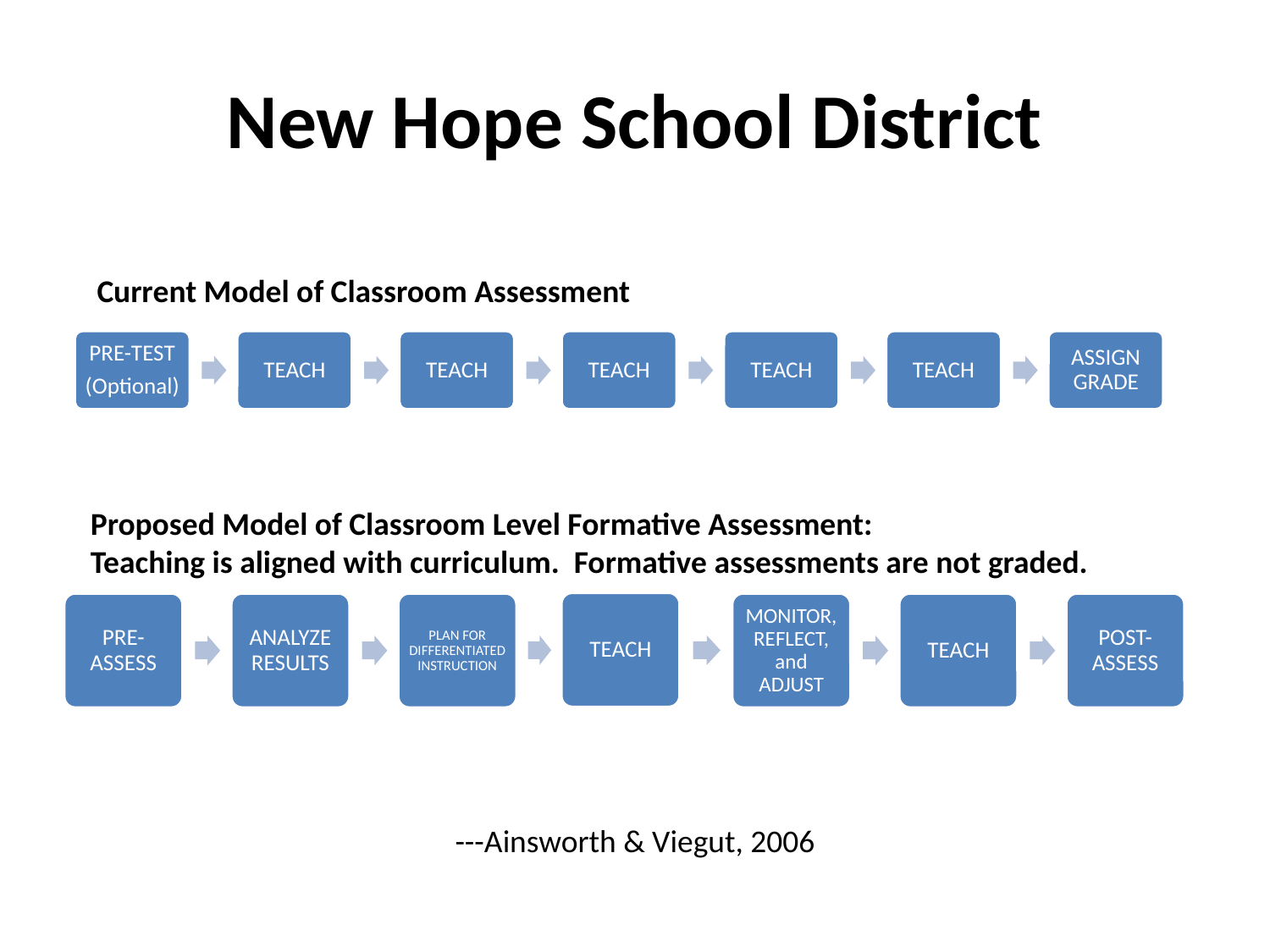

# New Hope School District
Current Model of Classroom Assessment
PRE-TEST
(Optional)

TEACH

TEACH

TEACH

TEACH

TEACH

ASSIGN GRADE

  Proposed Model of Classroom Level Formative Assessment:
  Teaching is aligned with curriculum.  Formative assessments are not graded.
PRE-ASSESS

ANALYZE RESULTS

PLAN FOR DIFFERENTIATED INSTRUCTION

TEACH

MONITOR, REFLECT, and ADJUST

TEACH

POST-ASSESS
---Ainsworth & Viegut, 2006